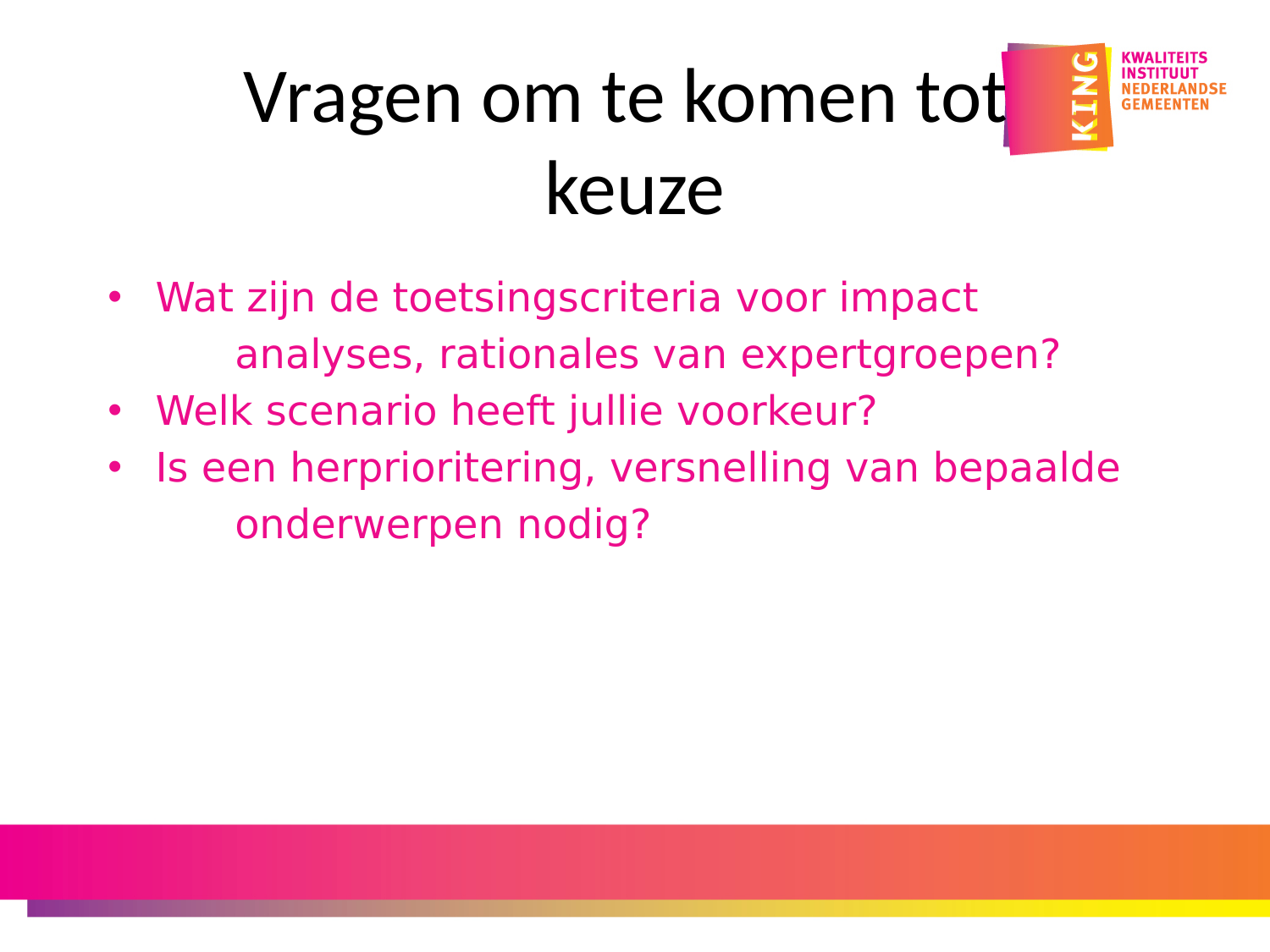

# Vragen om te komen tot keuze

Wat zijn de toetsingscriteria voor impact
	analyses, rationales van expertgroepen?
Welk scenario heeft jullie voorkeur?
Is een herprioritering, versnelling van bepaalde
	onderwerpen nodig?